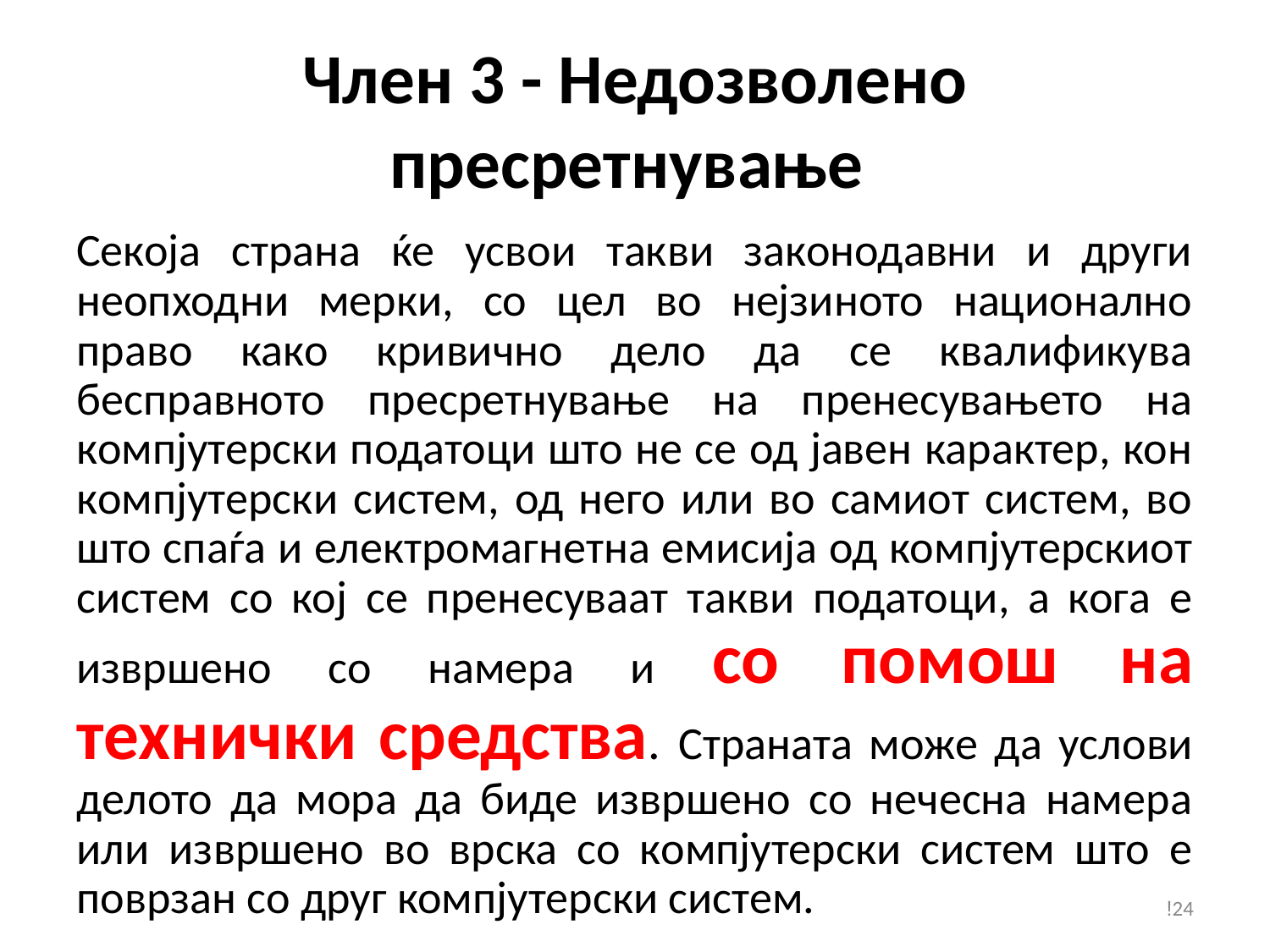

# Член 3 - Недозволено пресретнување
Секоја страна ќе усвои такви законодавни и други неопходни мерки, со цел во нејзиното национално право како кривично дело да се квалификува бесправното пресретнување на пренесувањето на компјутерски податоци што не се од јавен карактер, кон компјутерски систем, од него или во самиот систем, во што спаѓа и електромагнетна емисија од компјутерскиот систем со кој се пренесуваат такви податоци, а кога е извршено со намера и со помош на технички средства. Страната може да услови делото да мора да биде извршено со нечесна намера или извршено во врска со компјутерски систем што е поврзан со друг компјутерски систем.

!24